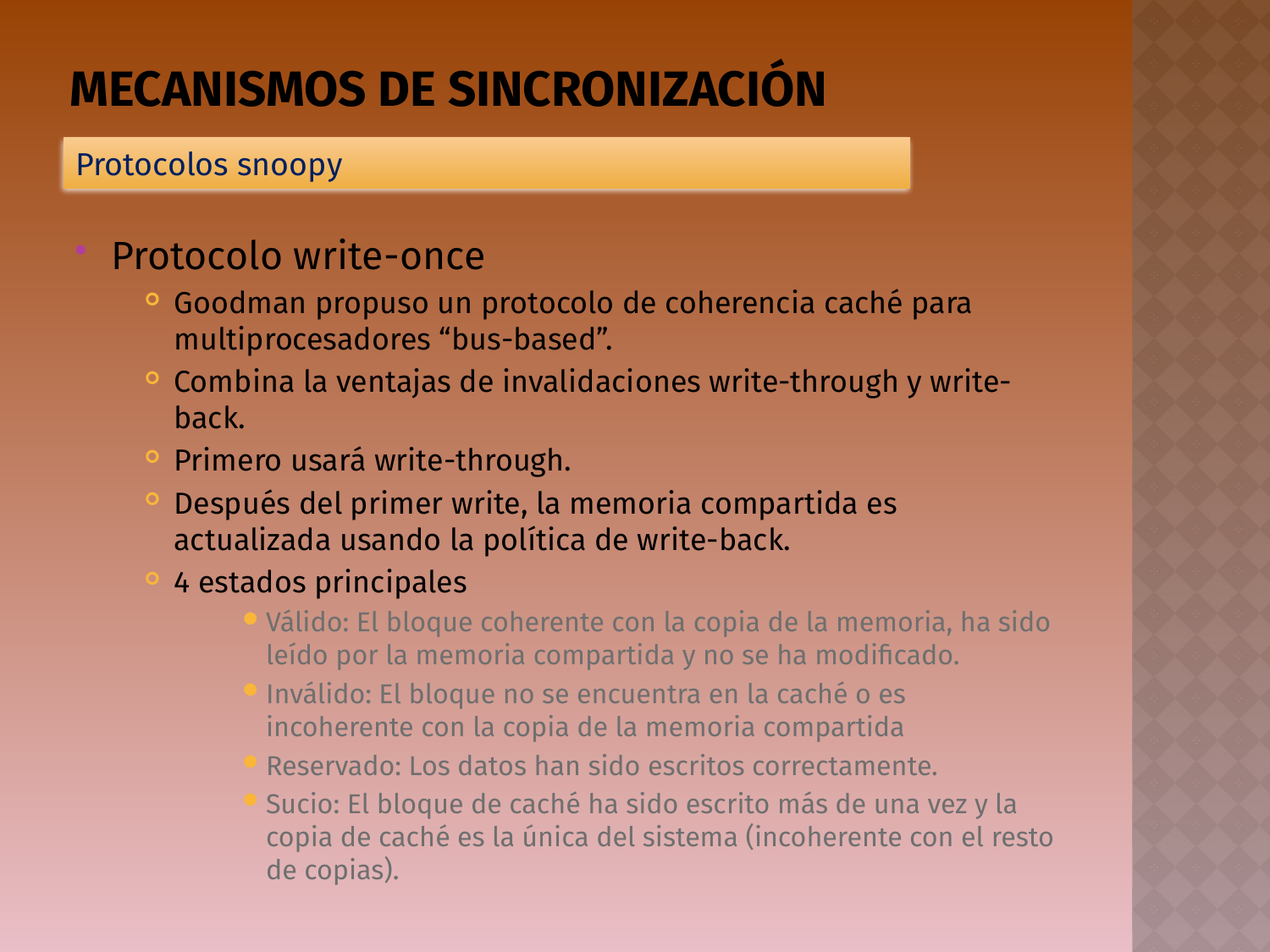

# Mecanismos de sincronización
Protocolos snoopy
Protocolo write-once
Goodman propuso un protocolo de coherencia caché para multiprocesadores “bus-based”.
Combina la ventajas de invalidaciones write-through y write-back.
Primero usará write-through.
Después del primer write, la memoria compartida es actualizada usando la política de write-back.
4 estados principales
Válido: El bloque coherente con la copia de la memoria, ha sido leído por la memoria compartida y no se ha modificado.
Inválido: El bloque no se encuentra en la caché o es incoherente con la copia de la memoria compartida
Reservado: Los datos han sido escritos correctamente.
Sucio: El bloque de caché ha sido escrito más de una vez y la copia de caché es la única del sistema (incoherente con el resto de copias).